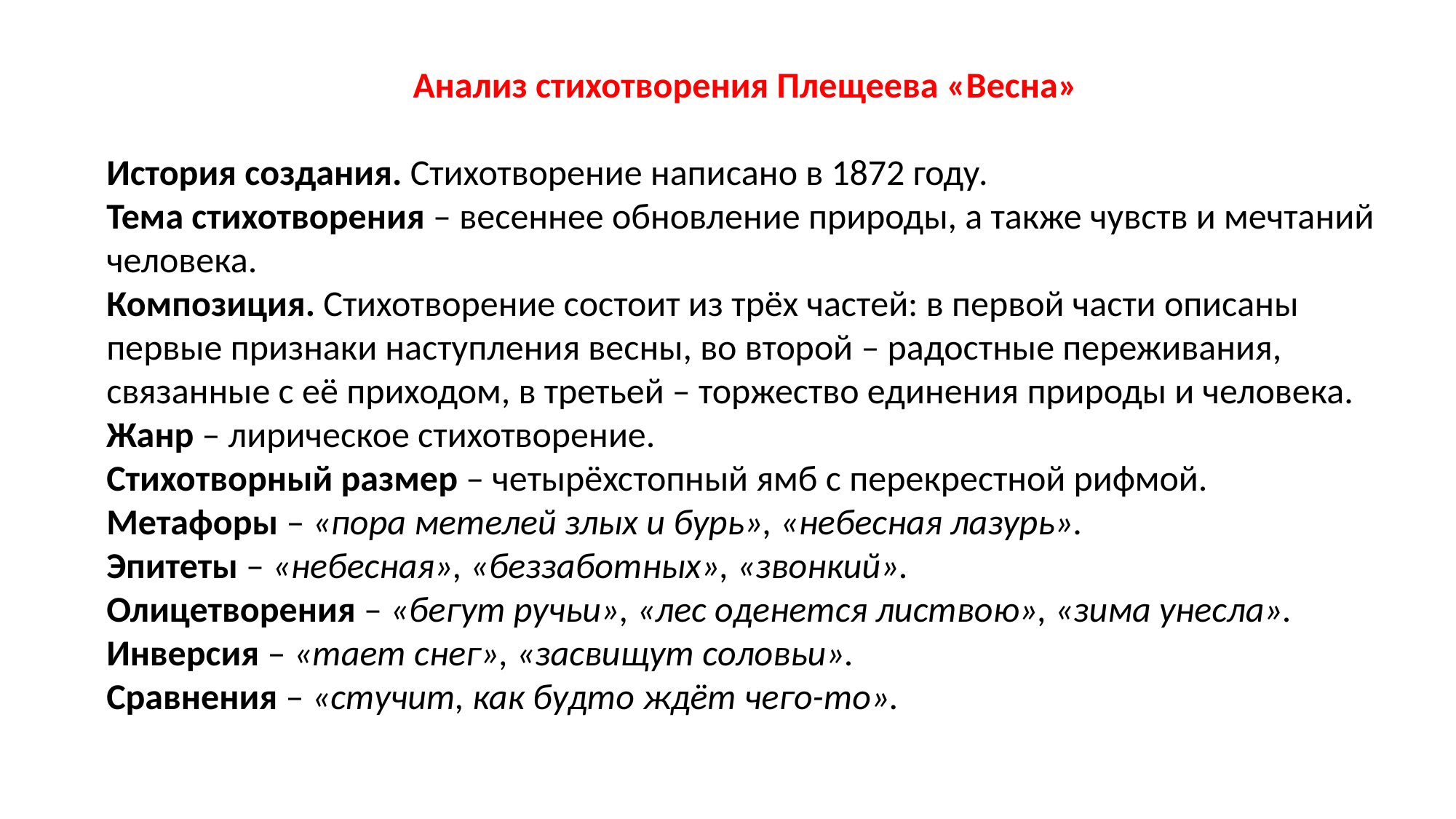

Анализ стихотворения Плещеева «Весна»

История создания. Стихотворение написано в 1872 году.
Тема стихотворения – весеннее обновление природы, а также чувств и мечтаний человека.
Композиция. Стихотворение состоит из трёх частей: в первой части описаны первые признаки наступления весны, во второй – радостные переживания, связанные с её приходом, в третьей – торжество единения природы и человека.
Жанр – лирическое стихотворение.
Стихотворный размер – четырёхстопный ямб с перекрестной рифмой.
Метафоры – «пора метелей злых и бурь», «небесная лазурь».
Эпитеты – «небесная», «беззаботных», «звонкий».
Олицетворения – «бегут ручьи», «лес оденется листвою», «зима унесла».
Инверсия – «тает снег», «засвищут соловьи».
Сравнения – «стучит, как будто ждёт чего-то».